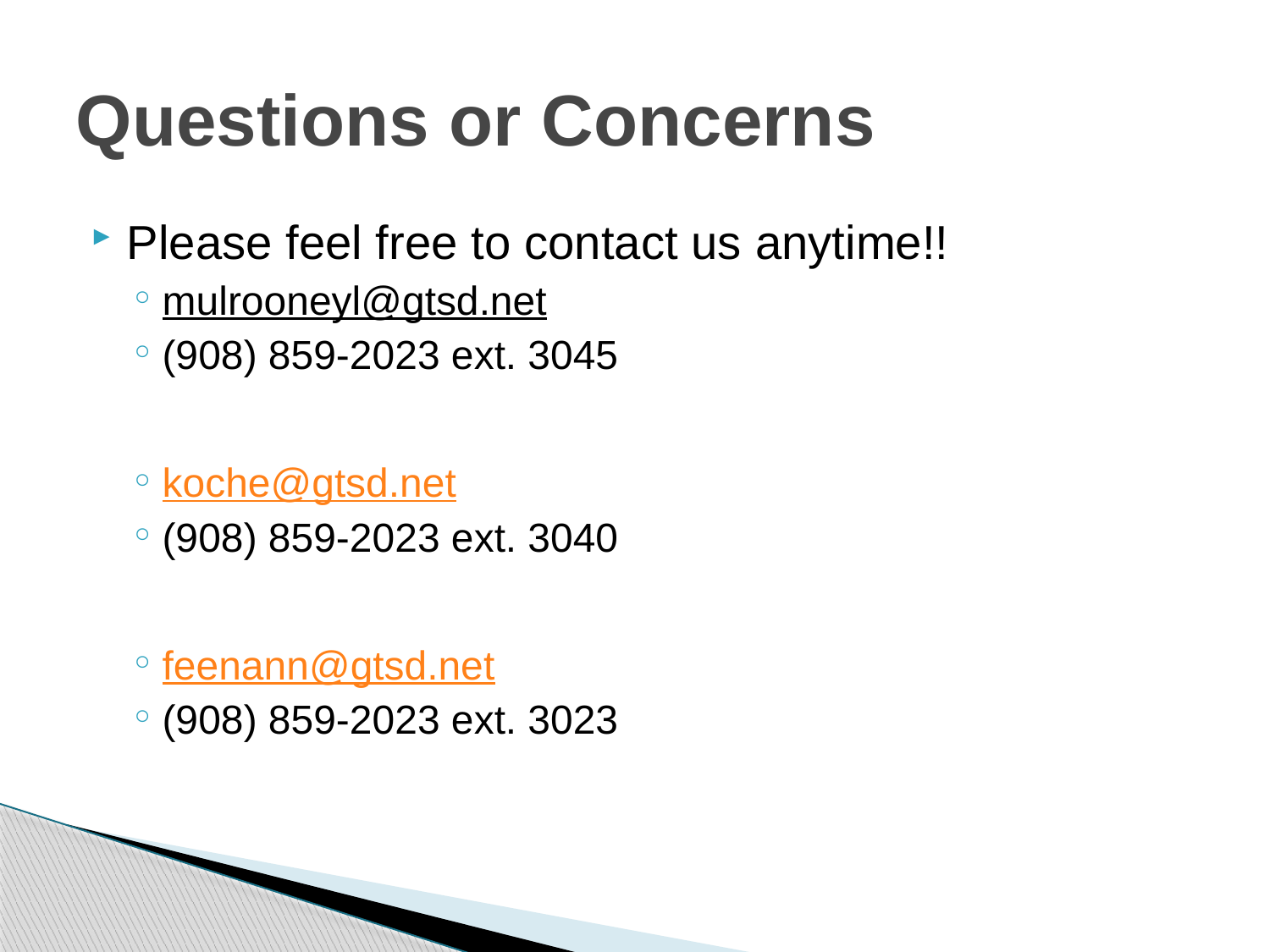

# Questions or Concerns
Please feel free to contact us anytime!!
mulrooneyl@gtsd.net
(908) 859-2023 ext. 3045

koche@gtsd.net
(908) 859-2023 ext. 3040

feenann@gtsd.net
(908) 859-2023 ext. 3023